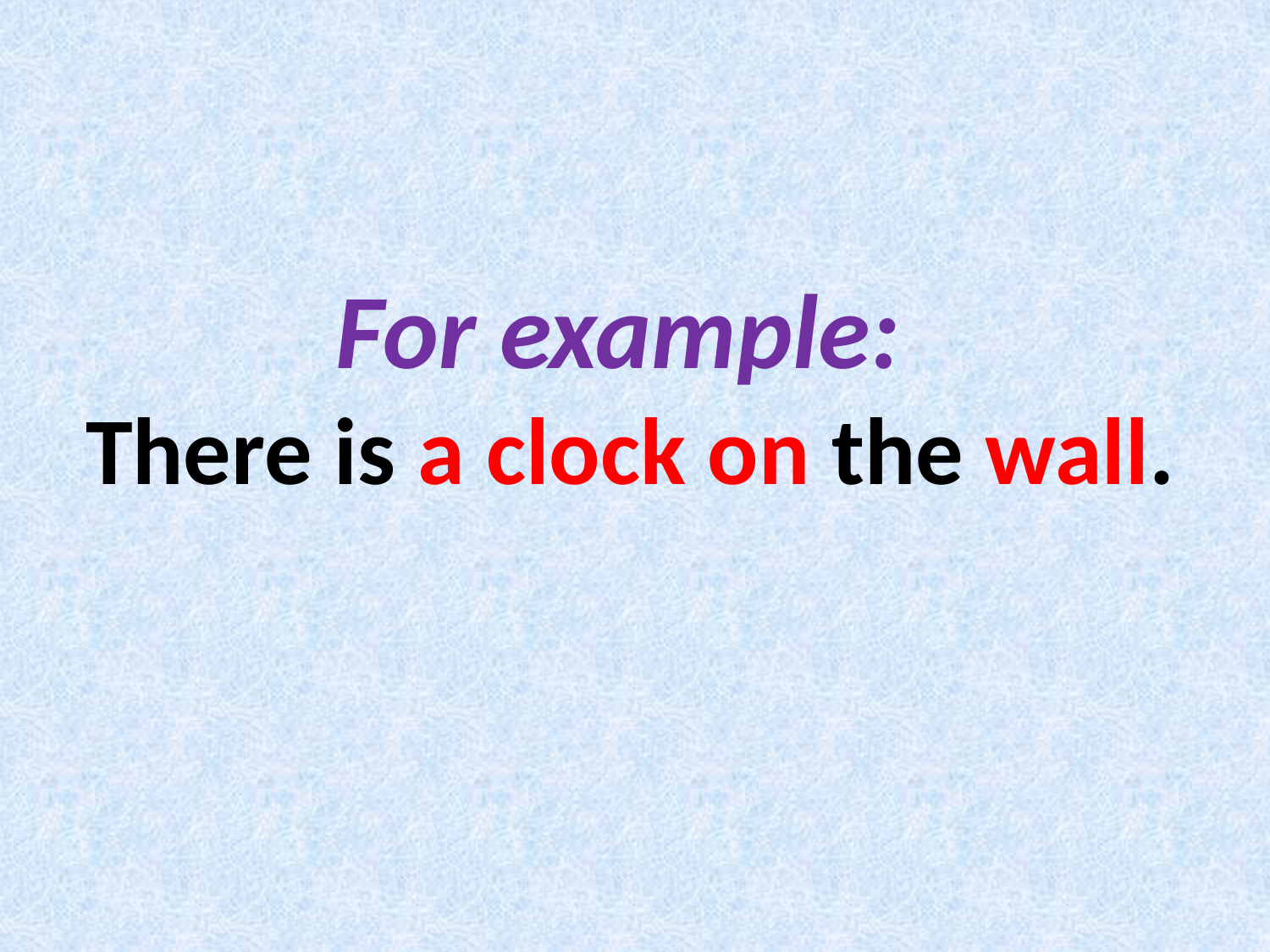

For example:
There is a clock on the wall.